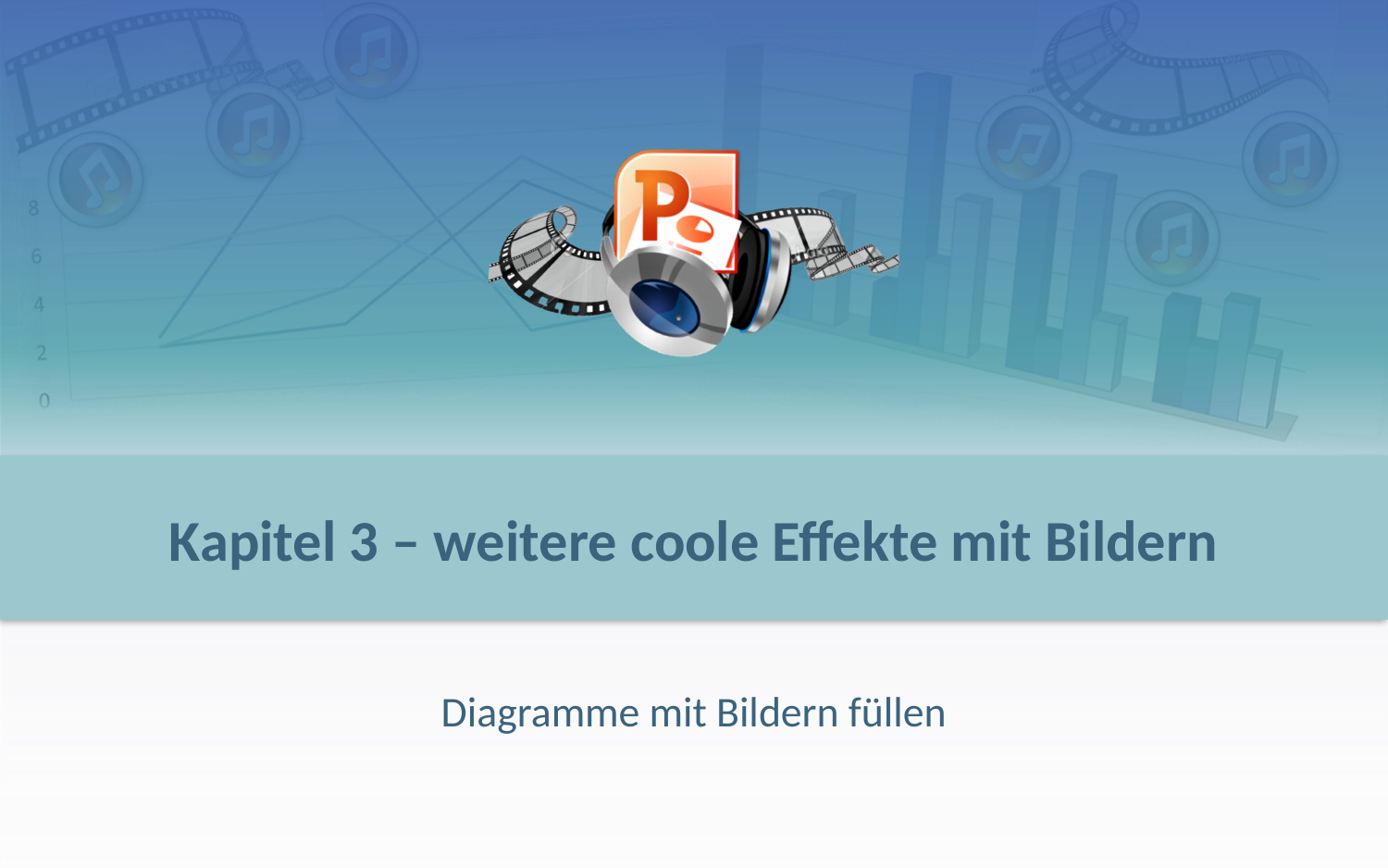

# Kapitel 3 – weitere coole Effekte mit Bildern
Diagramme mit Bildern füllen